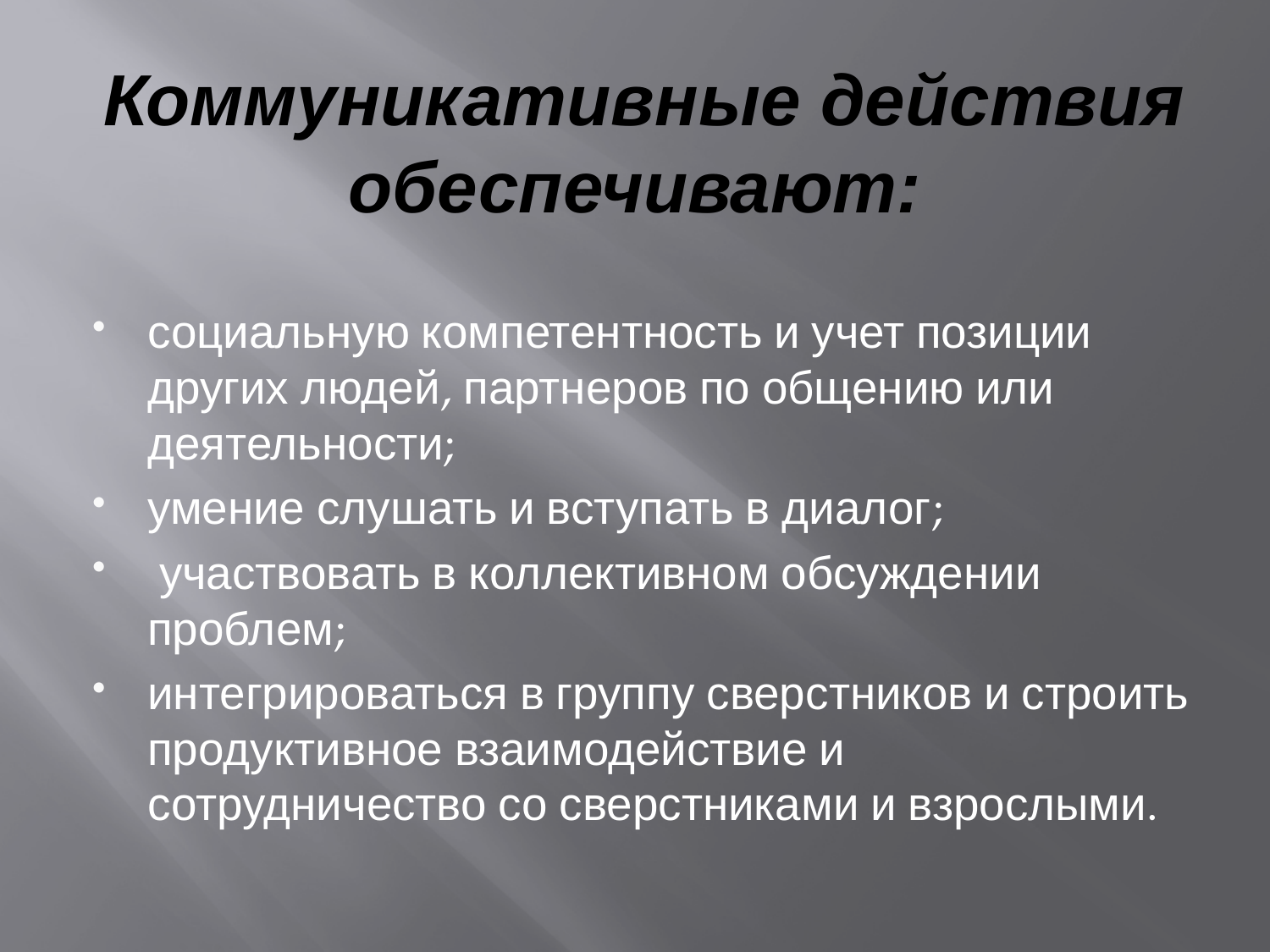

# Коммуникативные действия обеспечивают:
социальную компетентность и учет позиции других людей, партнеров по общению или деятельности;
умение слушать и вступать в диалог;
 участвовать в коллективном обсуждении проблем;
интегрироваться в группу сверстников и строить продуктивное взаимодействие и сотрудничество со сверстниками и взрослыми.